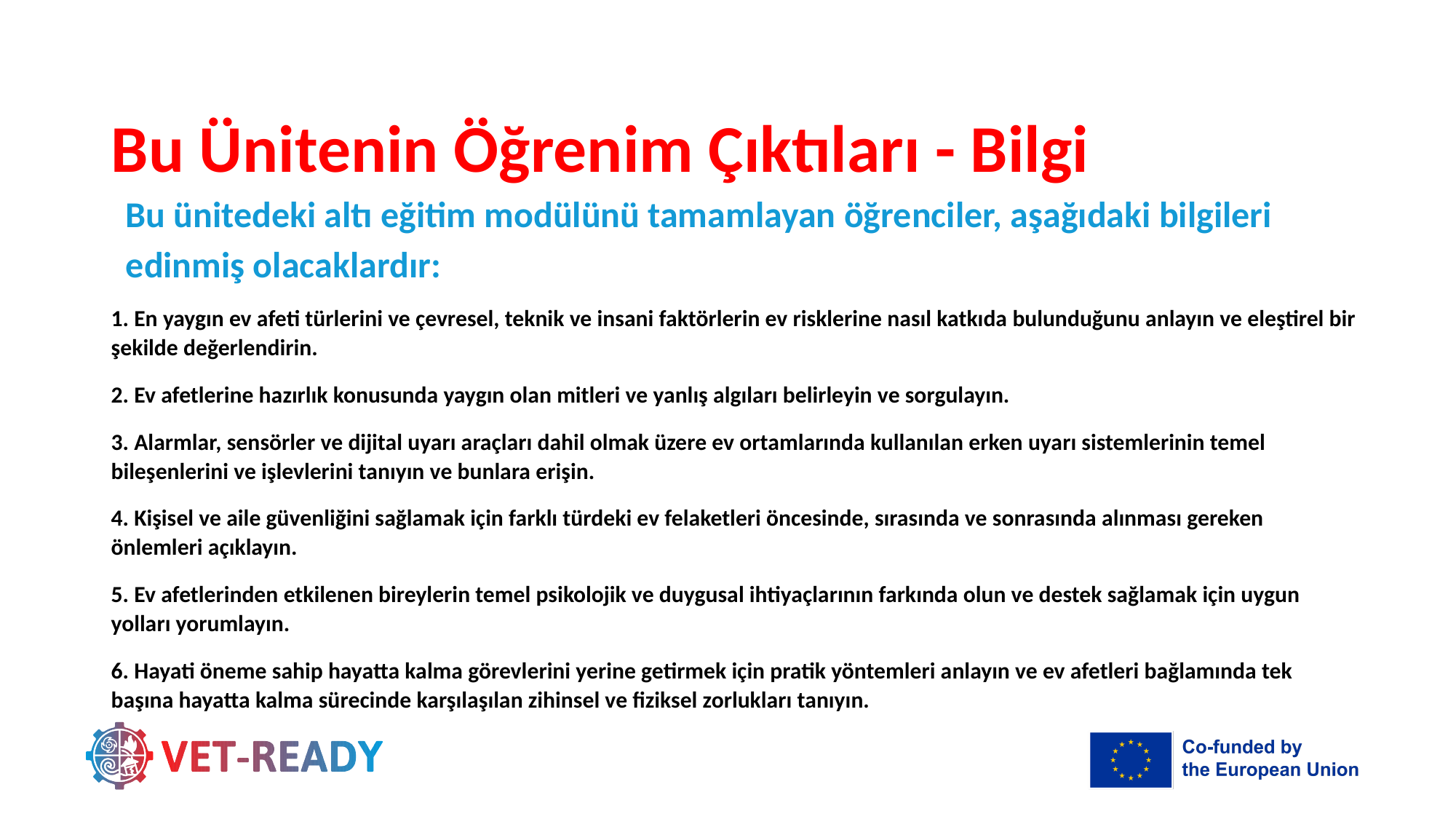

# Bu Ünitenin Öğrenim Çıktıları - Bilgi
Bu ünitedeki altı eğitim modülünü tamamlayan öğrenciler, aşağıdaki bilgileri edinmiş olacaklardır:
1. En yaygın ev afeti türlerini ve çevresel, teknik ve insani faktörlerin ev risklerine nasıl katkıda bulunduğunu anlayın ve eleştirel bir şekilde değerlendirin.
2. Ev afetlerine hazırlık konusunda yaygın olan mitleri ve yanlış algıları belirleyin ve sorgulayın.
3. Alarmlar, sensörler ve dijital uyarı araçları dahil olmak üzere ev ortamlarında kullanılan erken uyarı sistemlerinin temel bileşenlerini ve işlevlerini tanıyın ve bunlara erişin.
4. Kişisel ve aile güvenliğini sağlamak için farklı türdeki ev felaketleri öncesinde, sırasında ve sonrasında alınması gereken önlemleri açıklayın.
5. Ev afetlerinden etkilenen bireylerin temel psikolojik ve duygusal ihtiyaçlarının farkında olun ve destek sağlamak için uygun yolları yorumlayın.
6. Hayati öneme sahip hayatta kalma görevlerini yerine getirmek için pratik yöntemleri anlayın ve ev afetleri bağlamında tek başına hayatta kalma sürecinde karşılaşılan zihinsel ve fiziksel zorlukları tanıyın.